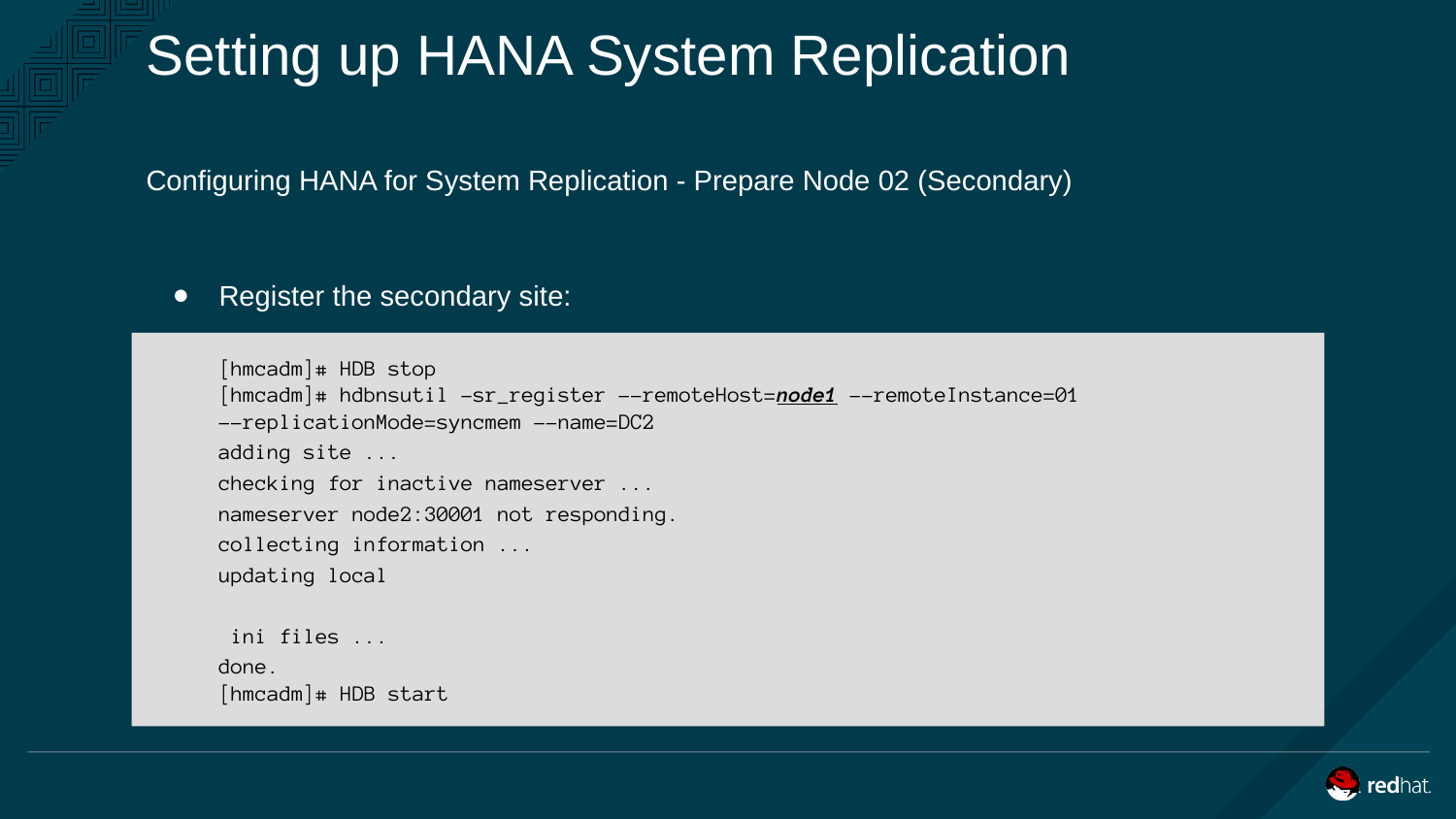

# Setting up HANA System Replication

Configuring HANA for System Replication - Prepare Node 02 (Secondary)
Register the secondary site:
[hmcadm]# HDB stop
[hmcadm]# hdbnsutil -sr_register --remoteHost=node1 --remoteInstance=01
--replicationMode=syncmem --name=DC2
adding site ...
checking for inactive nameserver ...
nameserver node2:30001 not responding.
collecting information ...
updating local

 ini files ...
done.
[hmcadm]# HDB start